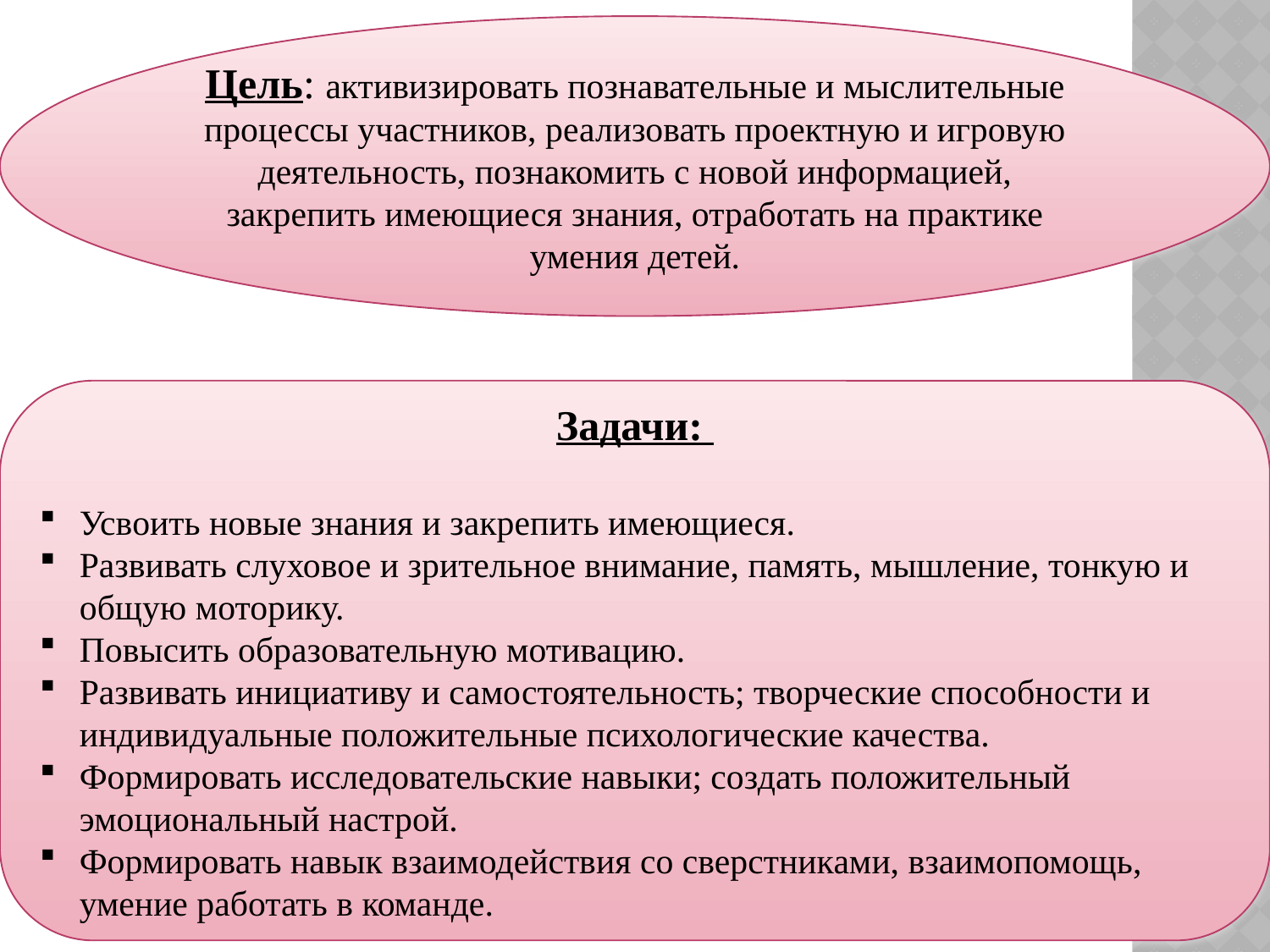

Цель: активизировать познавательные и мыслительные процессы участников, реализовать проектную и игровую деятельность, познакомить с новой информацией, закрепить имеющиеся знания, отработать на практике умения детей.
Задачи:

Усвоить новые знания и закрепить имеющиеся.
Развивать слуховое и зрительное внимание, память, мышление, тонкую и общую моторику.
Повысить образовательную мотивацию.
Развивать инициативу и самостоятельность; творческие способности и индивидуальные положительные психологические качества.
Формировать исследовательские навыки; создать положительный эмоциональный настрой.
Формировать навык взаимодействия со сверстниками, взаимопомощь, умение работать в команде.